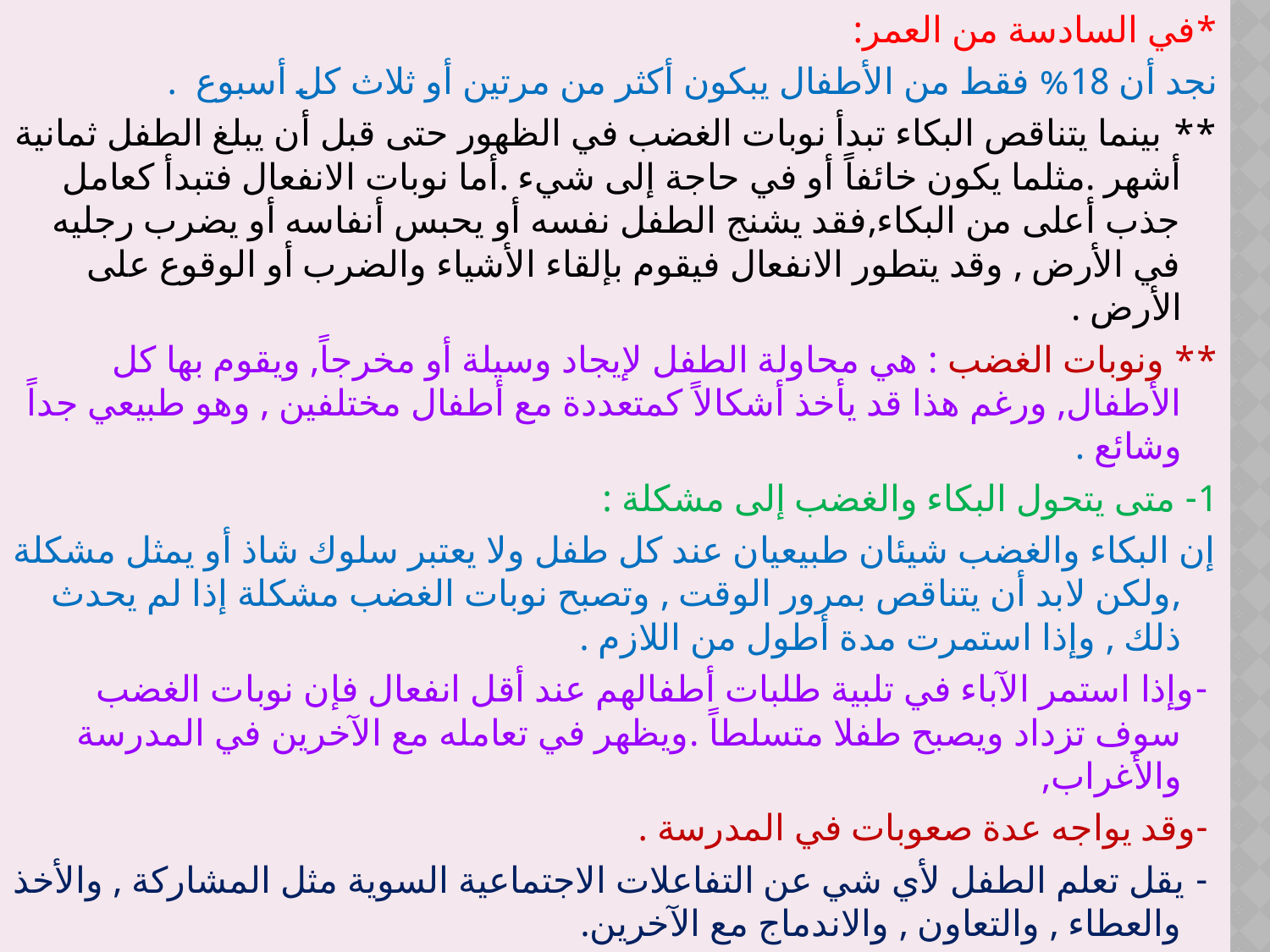

*في السادسة من العمر:
نجد أن 18% فقط من الأطفال يبكون أكثر من مرتين أو ثلاث كل أسبوع  .
** بينما يتناقص البكاء تبدأ نوبات الغضب في الظهور حتى قبل أن يبلغ الطفل ثمانية أشهر .مثلما يكون خائفاً أو في حاجة إلى شيء .أما نوبات الانفعال فتبدأ كعامل جذب أعلى من البكاء,فقد يشنج الطفل نفسه أو يحبس أنفاسه أو يضرب رجليه في الأرض , وقد يتطور الانفعال فيقوم بإلقاء الأشياء والضرب أو الوقوع على الأرض .
** ونوبات الغضب : هي محاولة الطفل لإيجاد وسيلة أو مخرجاً, ويقوم بها كل الأطفال, ورغم هذا قد يأخذ أشكالاً كمتعددة مع أطفال مختلفين , وهو طبيعي جداً وشائع .
1- متى يتحول البكاء والغضب إلى مشكلة :
إن البكاء والغضب شيئان طبيعيان عند كل طفل ولا يعتبر سلوك شاذ أو يمثل مشكلة ,ولكن لابد أن يتناقص بمرور الوقت , وتصبح نوبات الغضب مشكلة إذا لم يحدث ذلك , وإذا استمرت مدة أطول من اللازم .
 -وإذا استمر الآباء في تلبية طلبات أطفالهم عند أقل انفعال فإن نوبات الغضب سوف تزداد ويصبح طفلا متسلطاً .ويظهر في تعامله مع الآخرين في المدرسة والأغراب,
 -وقد يواجه عدة صعوبات في المدرسة .
 - يقل تعلم الطفل لأي شي عن التفاعلات الاجتماعية السوية مثل المشاركة , والأخذ والعطاء , والتعاون , والاندماج مع الآخرين.